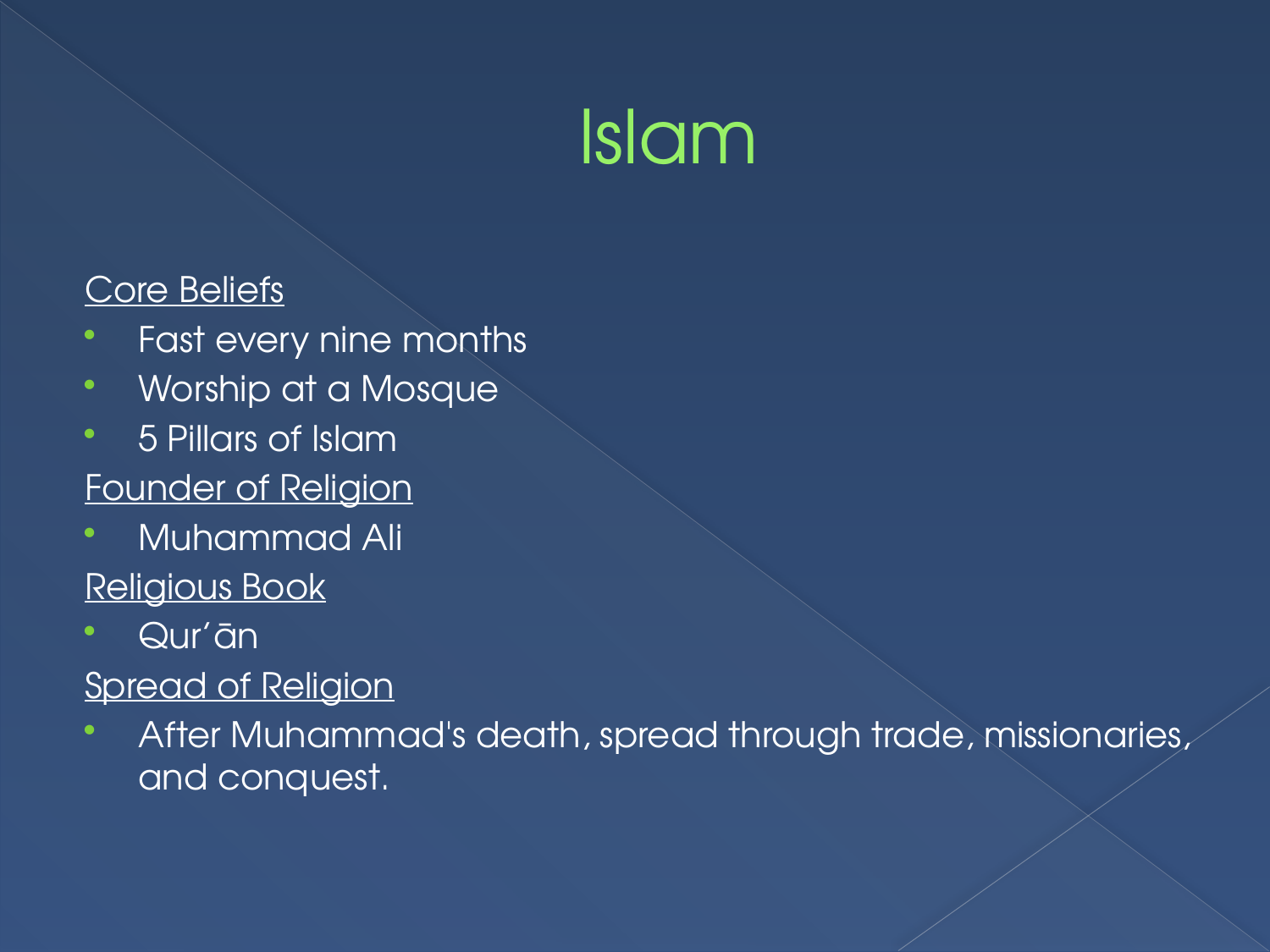

# Islam
Core Beliefs
Fast every nine months
Worship at a Mosque
5 Pillars of Islam
Founder of Religion
Muhammad Ali
Religious Book
Qur’ān
Spread of Religion
After Muhammad's death, spread through trade, missionaries, and conquest.